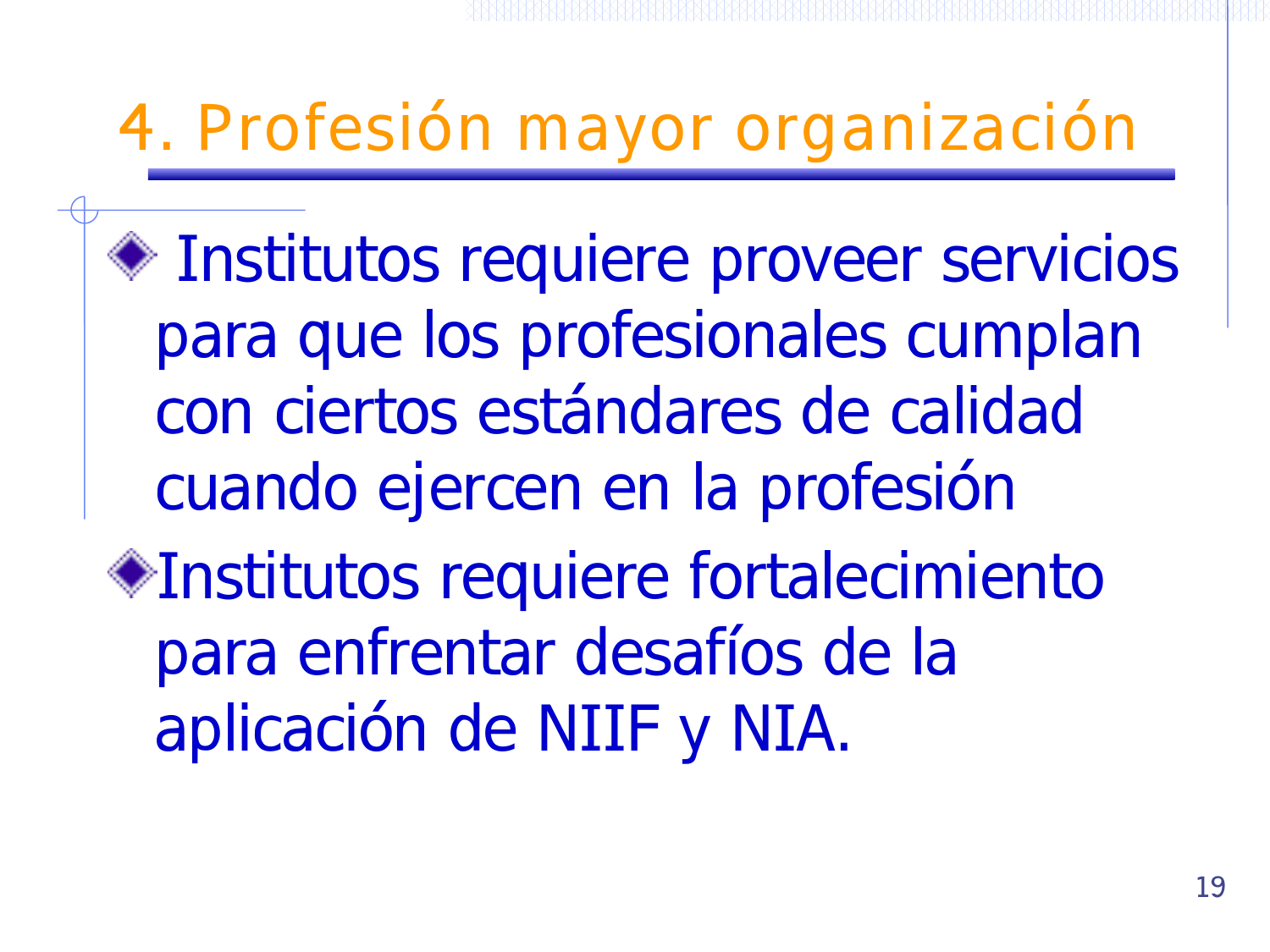

# 4. Profesión mayor organización

 Institutos requiere proveer servicios para que los profesionales cumplan con ciertos estándares de calidad cuando ejercen en la profesión
Institutos requiere fortalecimiento para enfrentar desafíos de la aplicación de NIIF y NIA.

19